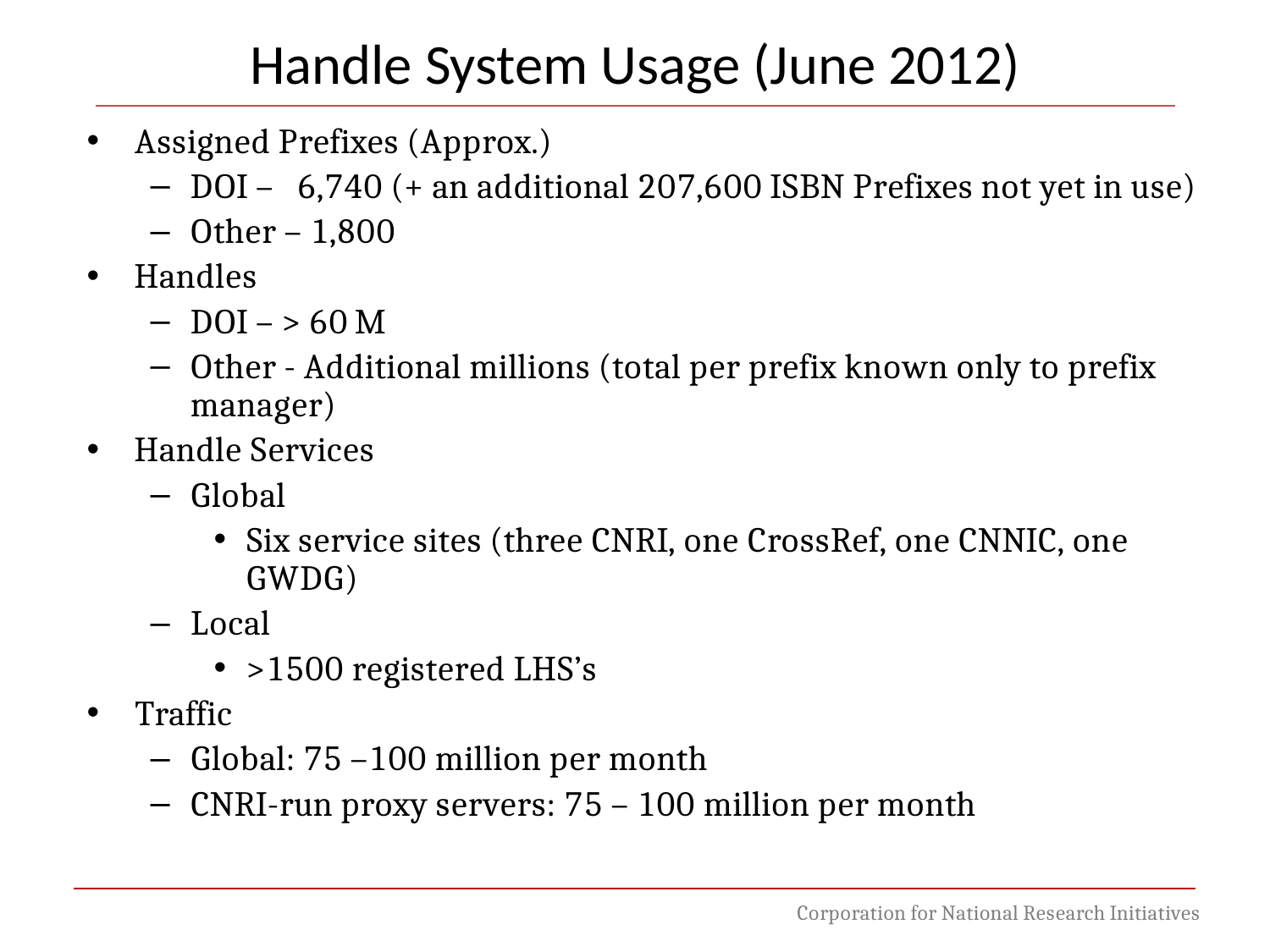

Handle System Usage (June 2012)
Assigned Prefixes (Approx.)
DOI –   6,740 (+ an additional 207,600 ISBN Prefixes not yet in use)
Other – 1,800
Handles
DOI – > 60 M
Other - Additional millions (total per prefix known only to prefix manager)
Handle Services
Global
Six service sites (three CNRI, one CrossRef, one CNNIC, one GWDG)
Local
>1500 registered LHS’s
Traffic
Global: 75 –100 million per month
CNRI-run proxy servers: 75 – 100 million per month